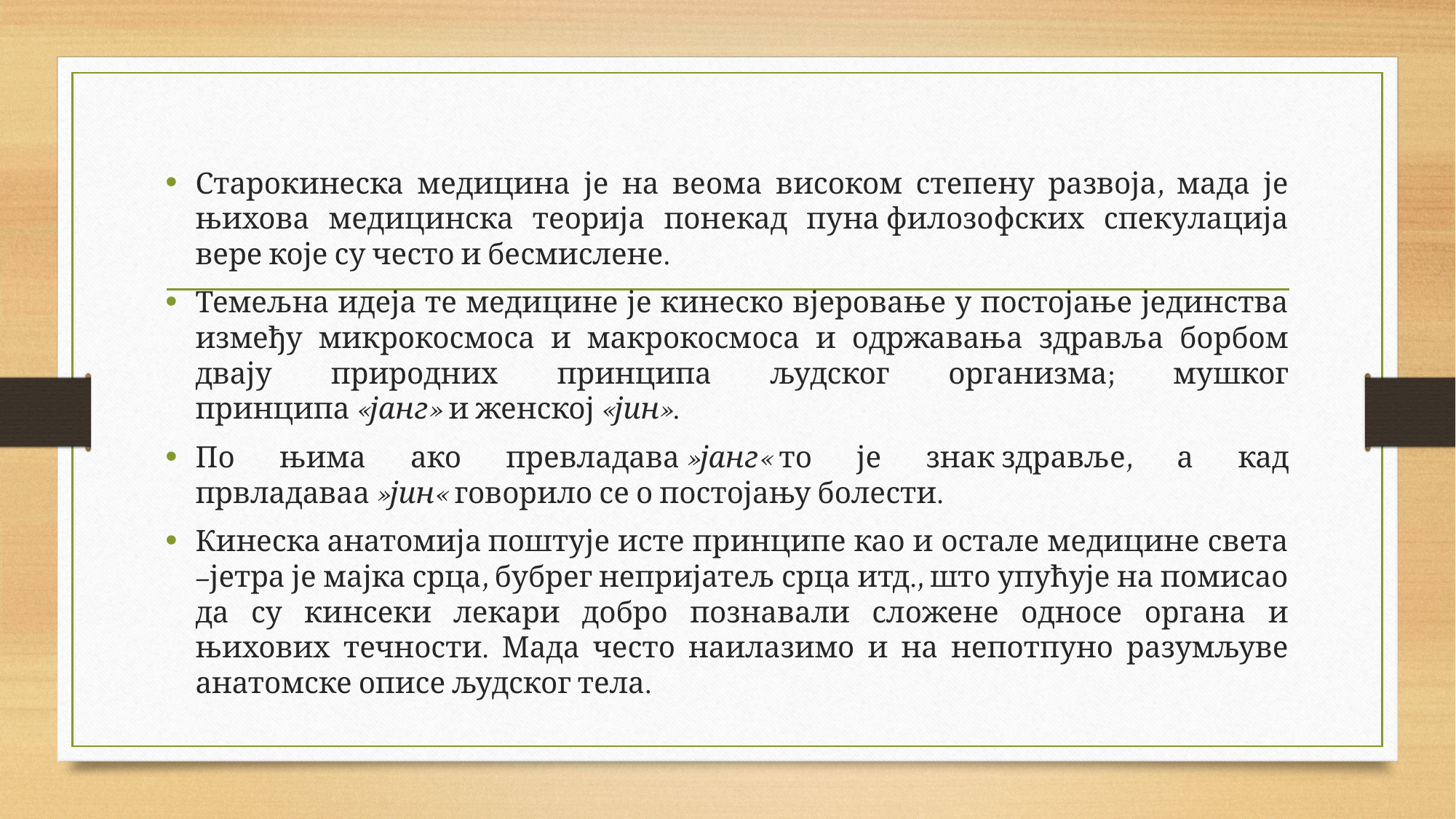

Старокинеска медицина је на веома високом степену развоја, мада је њихова медицинска теорија понекад пуна филозофских спекулација вере које су често и бесмислене.
Темељна идеја те медицине је кинеско вјеровање у постојање јединства између микрокосмоса и макрокосмоса и одржавања здравља борбом двају природних принципа људског организма; мушког принципа «јанг» и женској «јин».
По њима ако превладава »јанг« то је знак здравље, а кад првладаваа »јин« говорило се о постојању болести.
Кинеска анатомија поштује исте принципе као и остале медицине света –јетра је мајка срца, бубрег непријатељ срца итд., што упућује на помисао да су кинсеки лекари добро познавали сложене односе органа и њихових течности. Мада често наилазимо и на непотпуно разумљуве анатомске описе људског тела.